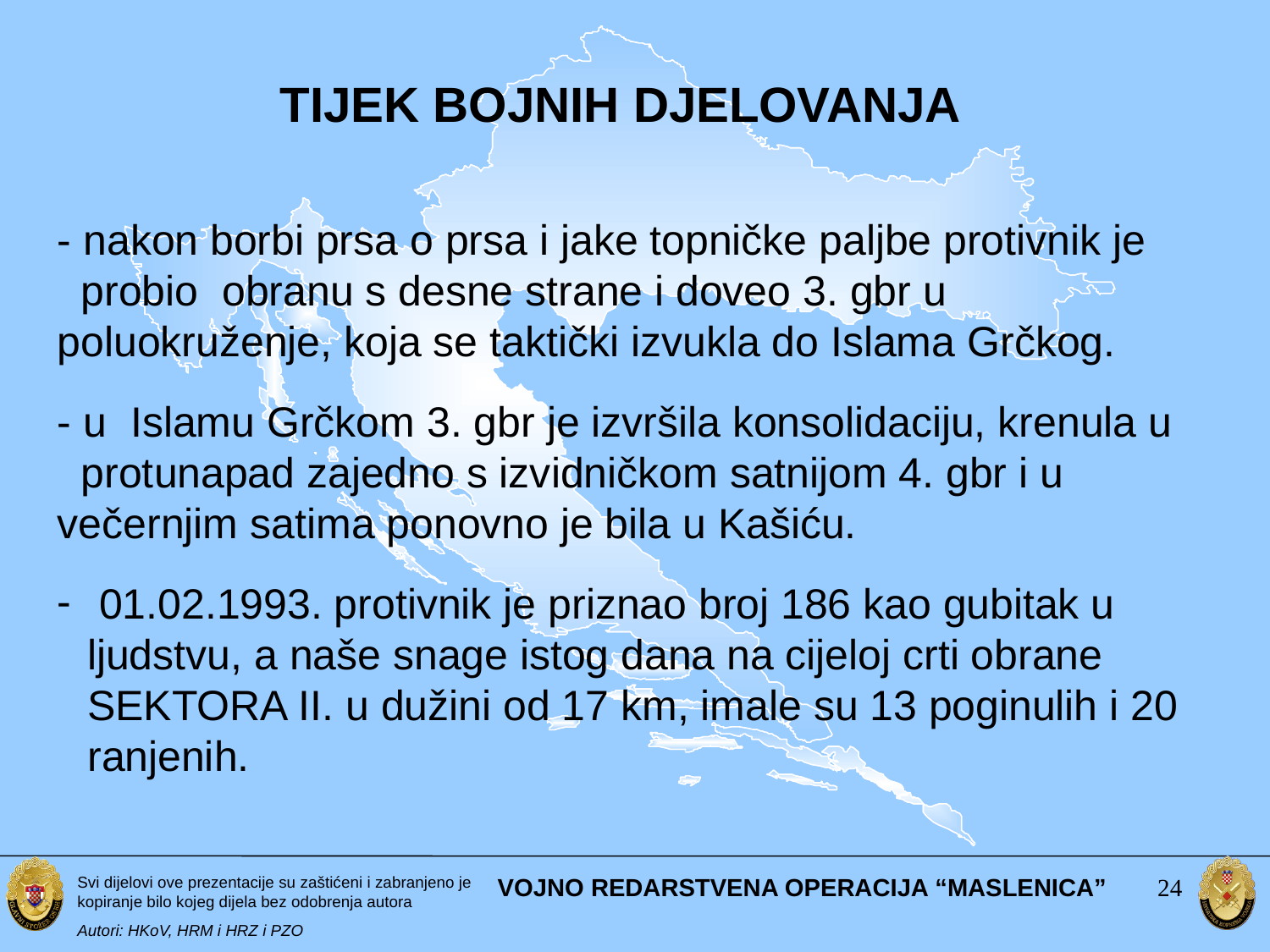

TIJEK BOJNIH DJELOVANJA
- nakon borbi prsa o prsa i jake topničke paljbe protivnik je
  probio  obranu s desne strane i doveo 3. gbr u poluokruženje, koja se taktički izvukla do Islama Grčkog.

- u  Islamu Grčkom 3. gbr je izvršila konsolidaciju, krenula u
  protunapad zajedno s izvidničkom satnijom 4. gbr i u  večernjim satima ponovno je bila u Kašiću.

 01.02.1993. protivnik je priznao broj 186 kao gubitak u ljudstvu, a naše snage istog dana na cijeloj crti obrane SEKTORA II. u dužini od 17 km, imale su 13 poginulih i 20 ranjenih.
VOJNO REDARSTVENA OPERACIJA “MASLENICA”